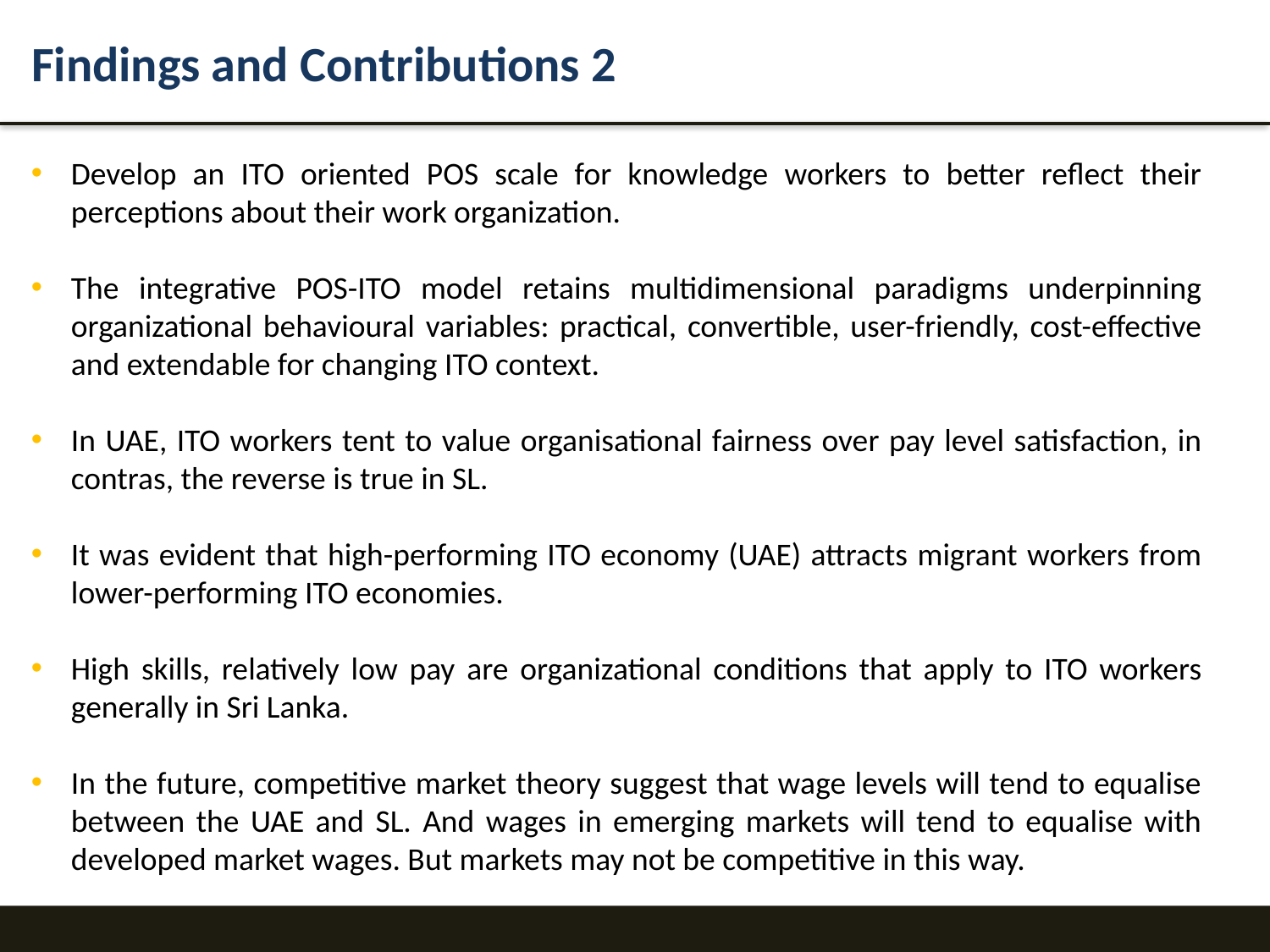

Findings and Contributions 2
Develop an ITO oriented POS scale for knowledge workers to better reflect their perceptions about their work organization.

The integrative POS-ITO model retains multidimensional paradigms underpinning organizational behavioural variables: practical, convertible, user-friendly, cost-effective and extendable for changing ITO context.

In UAE, ITO workers tent to value organisational fairness over pay level satisfaction, in contras, the reverse is true in SL.

It was evident that high-performing ITO economy (UAE) attracts migrant workers from lower-performing ITO economies.

High skills, relatively low pay are organizational conditions that apply to ITO workers generally in Sri Lanka.

In the future, competitive market theory suggest that wage levels will tend to equalise between the UAE and SL. And wages in emerging markets will tend to equalise with developed market wages. But markets may not be competitive in this way.